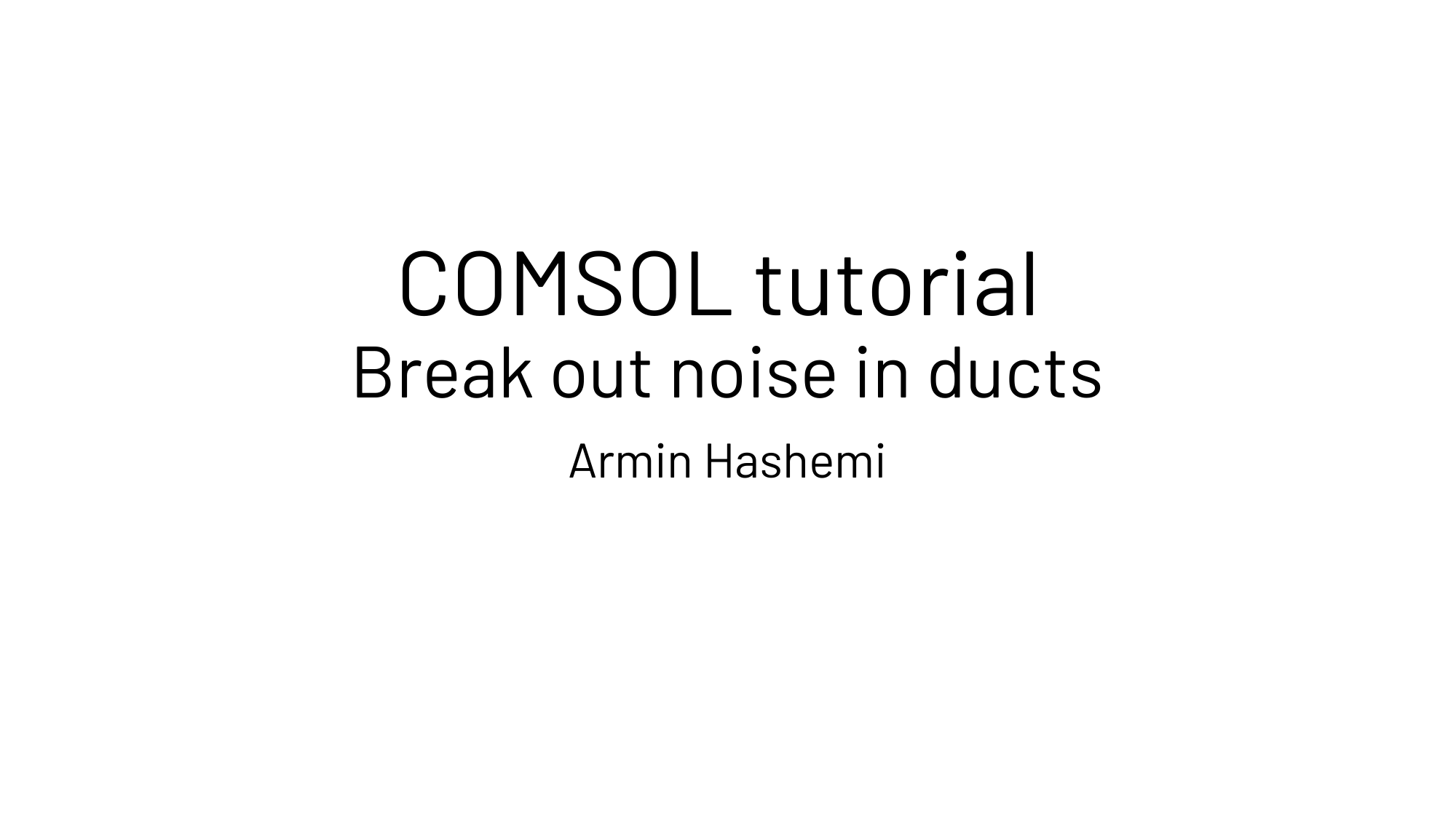

# COMSOL tutorial Break out noise in ducts
Armin Hashemi